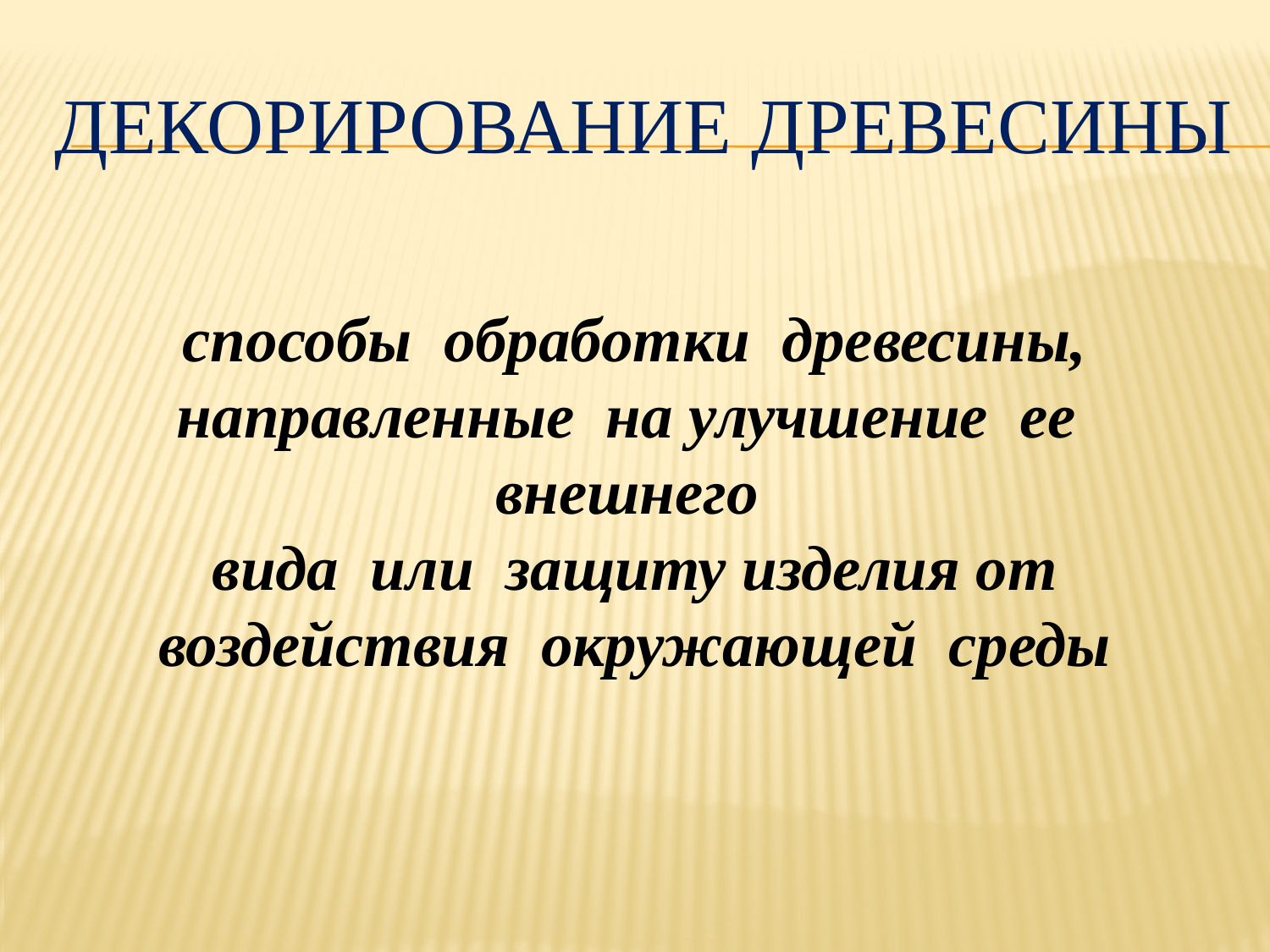

# Декорирование древесины

способы  обработки  древесины, направленные  на улучшение  ее  внешнего
вида  или  защиту изделия от воздействия  окружающей  среды